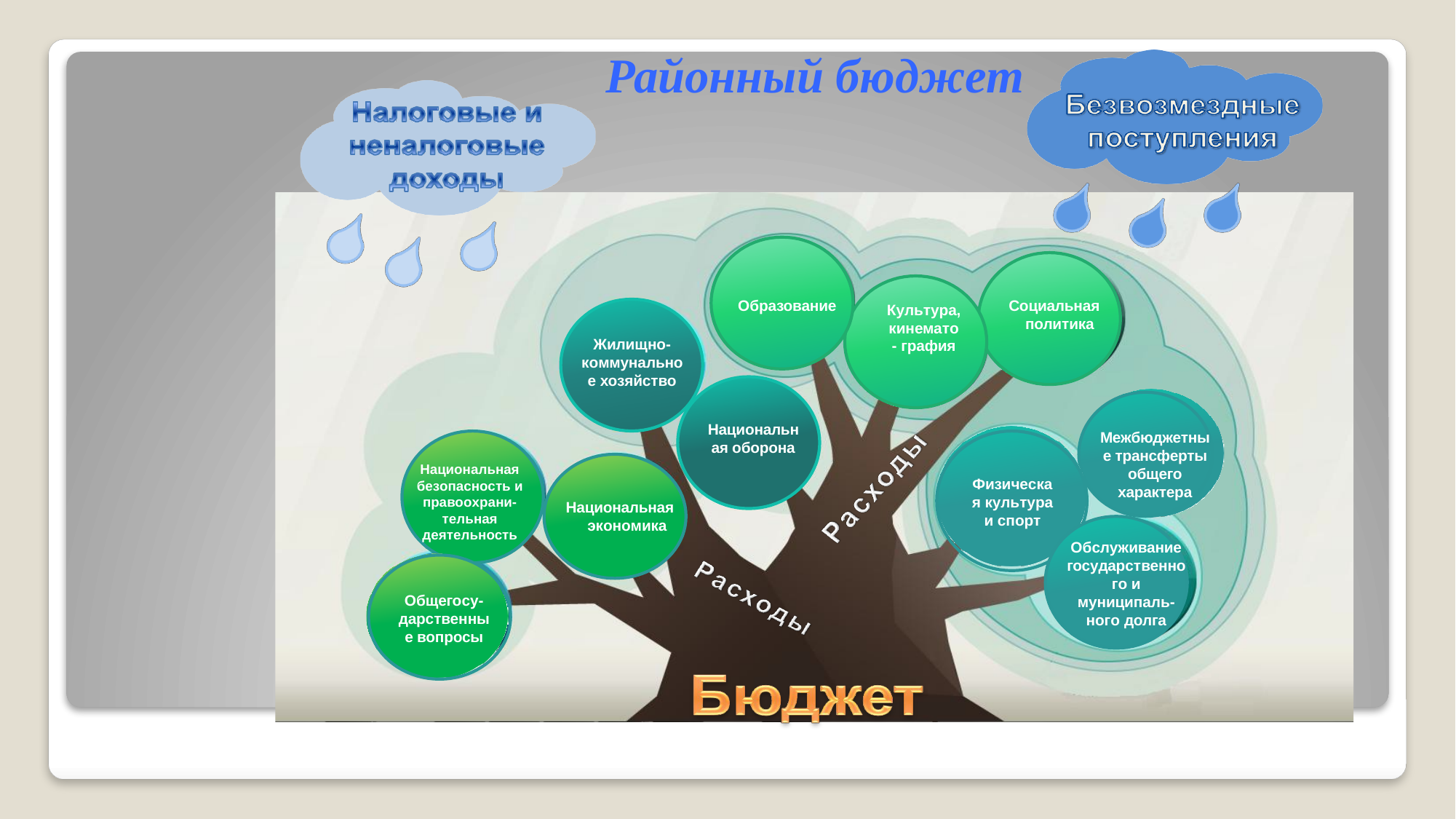

Районный бюджет

Образование
Социальная политика

Культура, кинемато- графия
Жилищно- коммунальное хозяйство

Национальная оборона

Межбюджетные трансферты общего характера

Национальная безопасность и правоохрани- тельная деятельность
Физическая культура и спорт
Национальная экономика

Обслуживание государственного и муниципаль- ного долга

Общегосу- дарственные вопросы